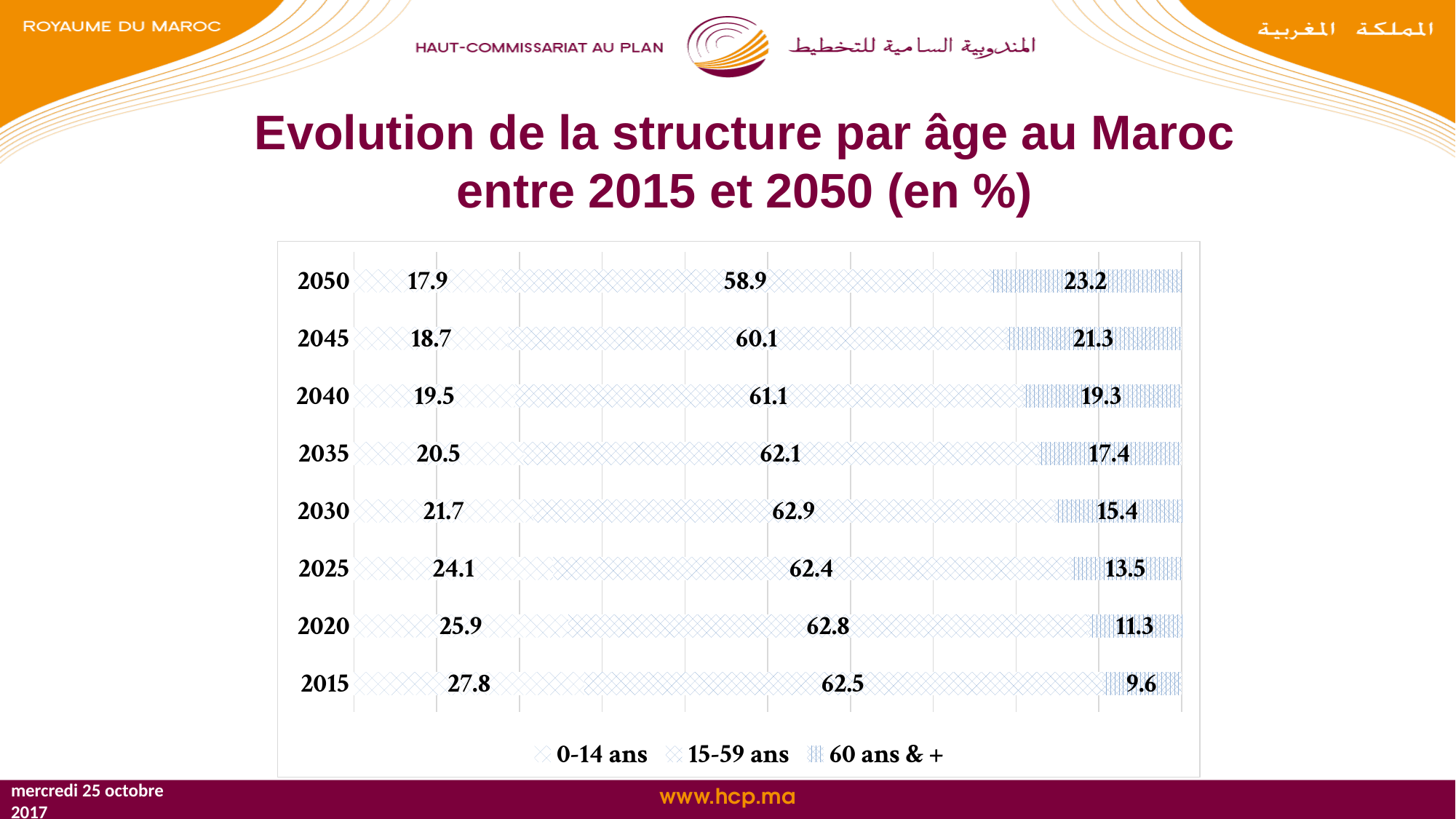

# Evolution de la structure par âge au Maroc entre 2015 et 2050 (en %)

### Chart

| Category | 0-14 ans | 15-59 ans | 60 ans & + |
|---|---|---|---|
| 2015 | 27.8 | 62.5 | 9.6 |
| 2020 | 25.9 | 62.8 | 11.3 |
| 2025 | 24.1 | 62.4 | 13.5 |
| 2030 | 21.7 | 62.9 | 15.4 |
| 2035 | 20.5 | 62.1 | 17.4 |
| 2040 | 19.5 | 61.1 | 19.3 |
| 2045 | 18.7 | 60.1 | 21.3 |
| 2050 | 17.9 | 58.9 | 23.2 |
mercredi 25 octobre 2017